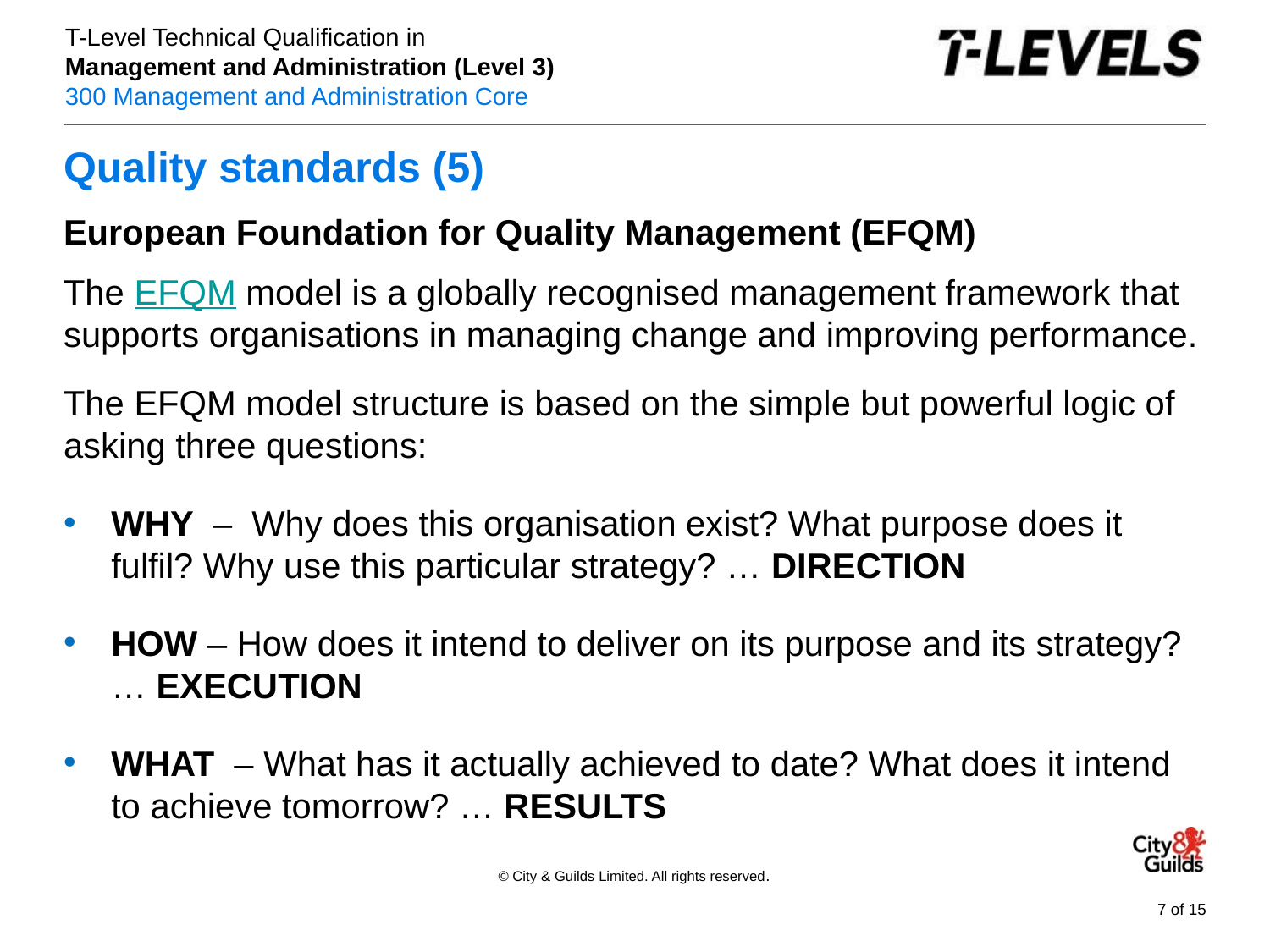

# Quality standards (5)
European Foundation for Quality Management (EFQM)
The EFQM model is a globally recognised management framework that supports organisations in managing change and improving performance.
The EFQM model structure is based on the simple but powerful logic of asking three questions:
WHY  –  Why does this organisation exist? What purpose does it fulfil? Why use this particular strategy? … DIRECTION
HOW – How does it intend to deliver on its purpose and its strategy? … EXECUTION
WHAT  – What has it actually achieved to date? What does it intend to achieve tomorrow? … RESULTS